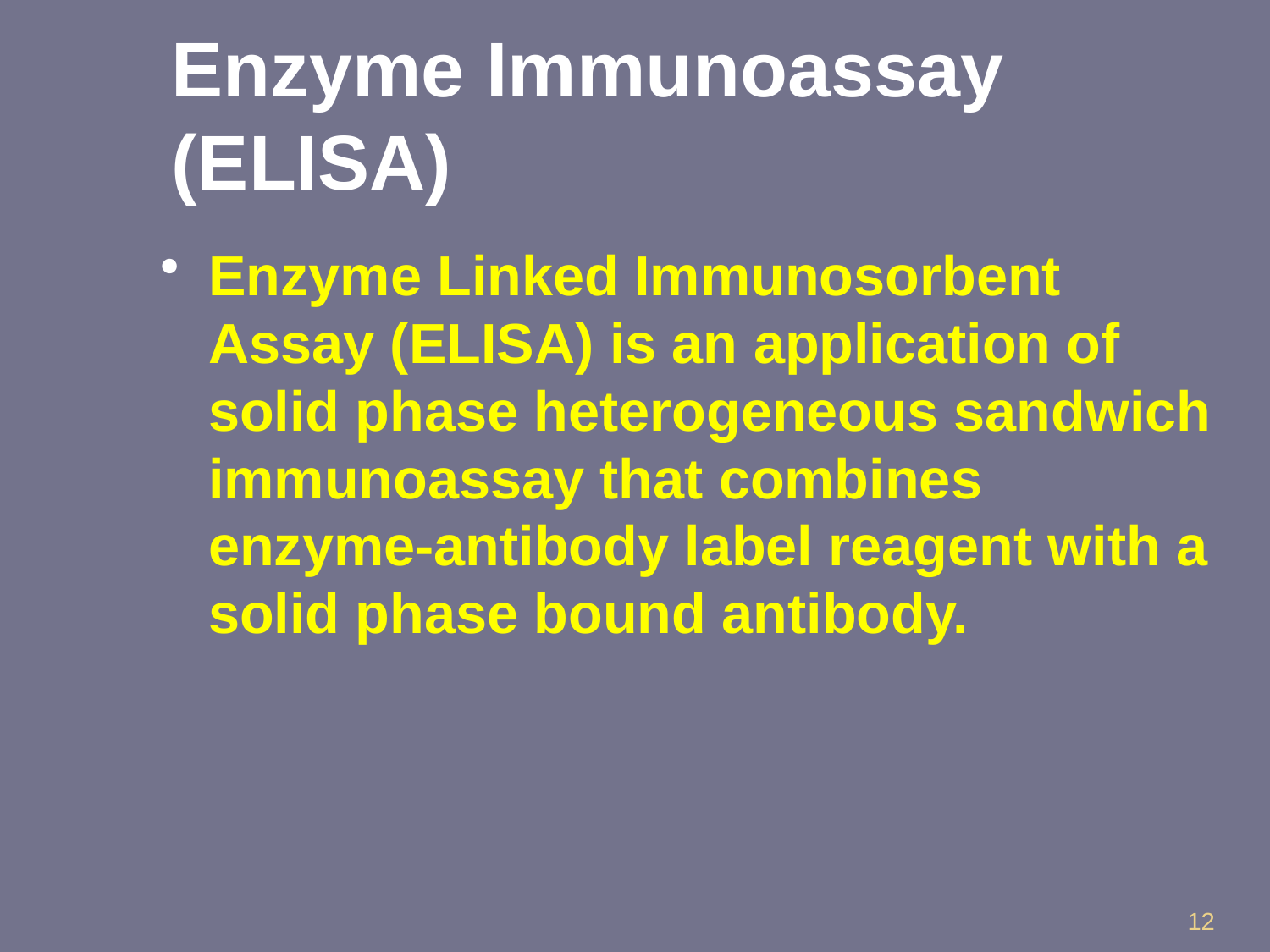

# Enzyme Immunoassay (ELISA)
Enzyme Linked Immunosorbent Assay (ELISA) is an application of solid phase heterogeneous sandwich immunoassay that combines enzyme-antibody label reagent with a solid phase bound antibody.
12